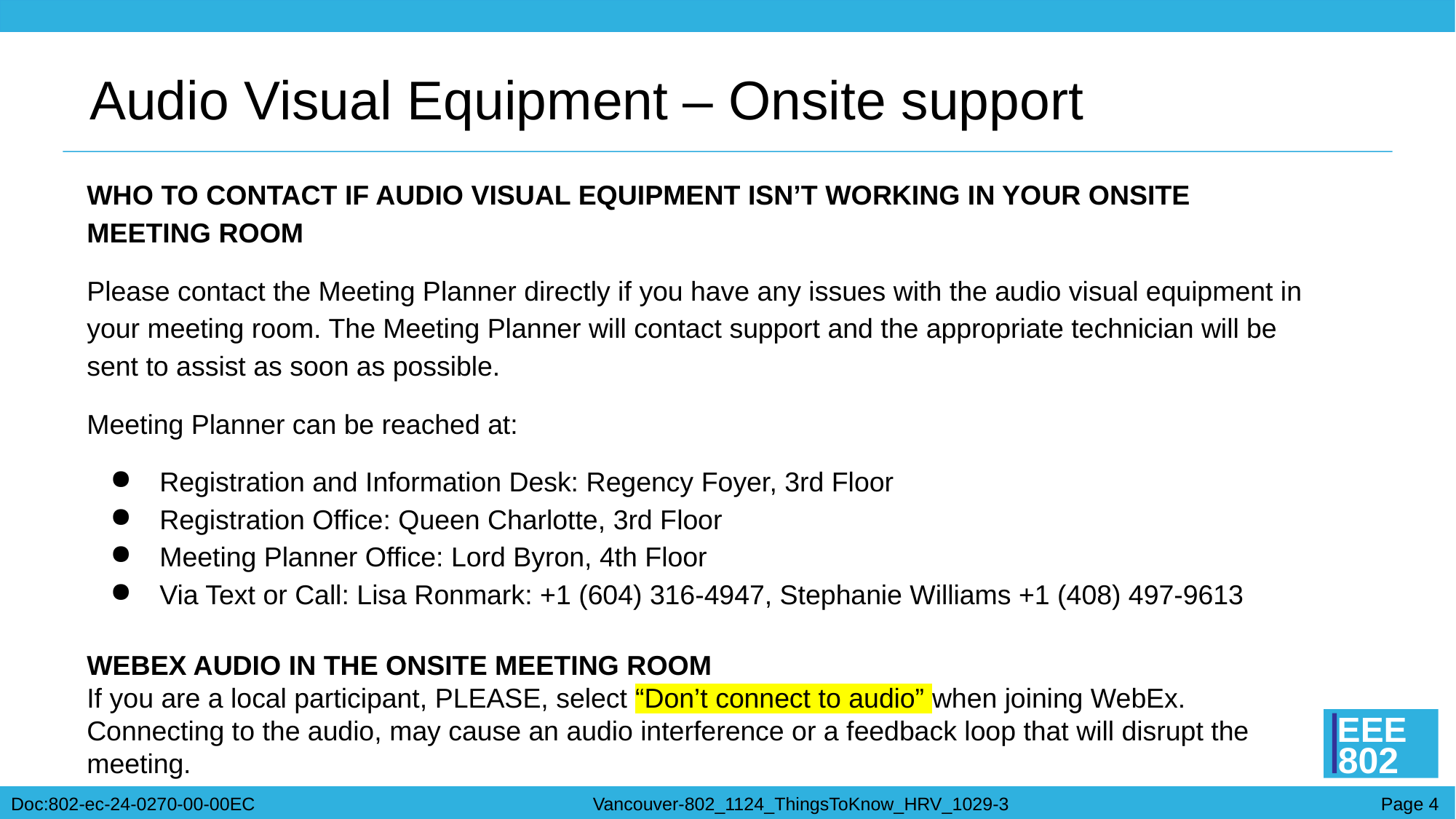

# Audio Visual Equipment – Onsite support
WHO TO CONTACT IF AUDIO VISUAL EQUIPMENT ISN’T WORKING IN YOUR ONSITE MEETING ROOM
Please contact the Meeting Planner directly if you have any issues with the audio visual equipment in your meeting room. The Meeting Planner will contact support and the appropriate technician will be sent to assist as soon as possible.
Meeting Planner can be reached at:
Registration and Information Desk: Regency Foyer, 3rd Floor
Registration Office: Queen Charlotte, 3rd Floor
Meeting Planner Office: Lord Byron, 4th Floor
Via Text or Call: Lisa Ronmark: +1 (604) 316-4947, Stephanie Williams +1 (408) 497-9613

WEBEX AUDIO IN THE ONSITE MEETING ROOM
If you are a local participant, PLEASE, select “Don’t connect to audio” when joining WebEx.
Connecting to the audio, may cause an audio interference or a feedback loop that will disrupt the meeting.